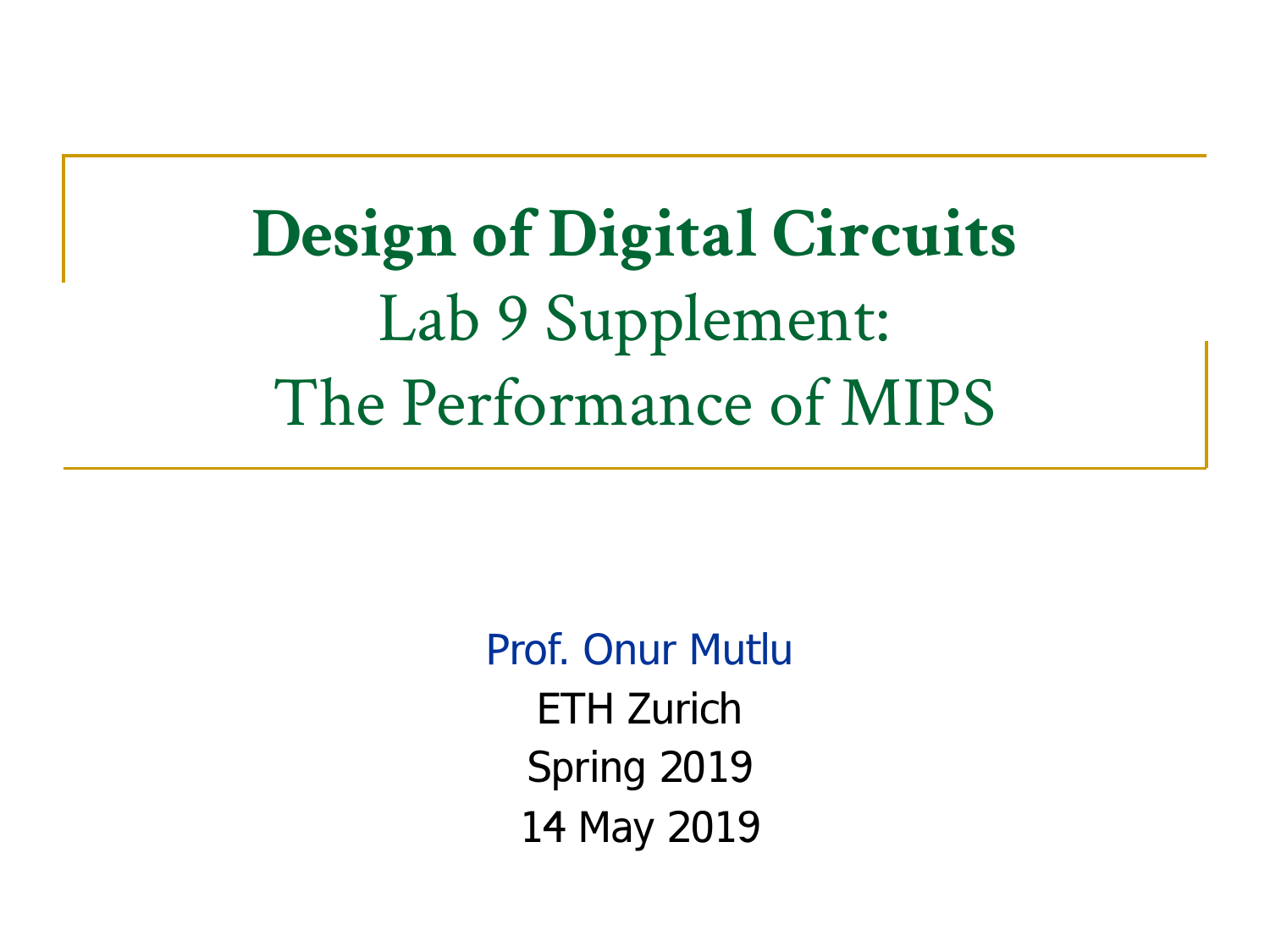

# Design of Digital Circuits Lab 9 Supplement: The Performance of MIPS

Prof. Onur Mutlu
ETH Zurich
Spring 2019
14 May 2019